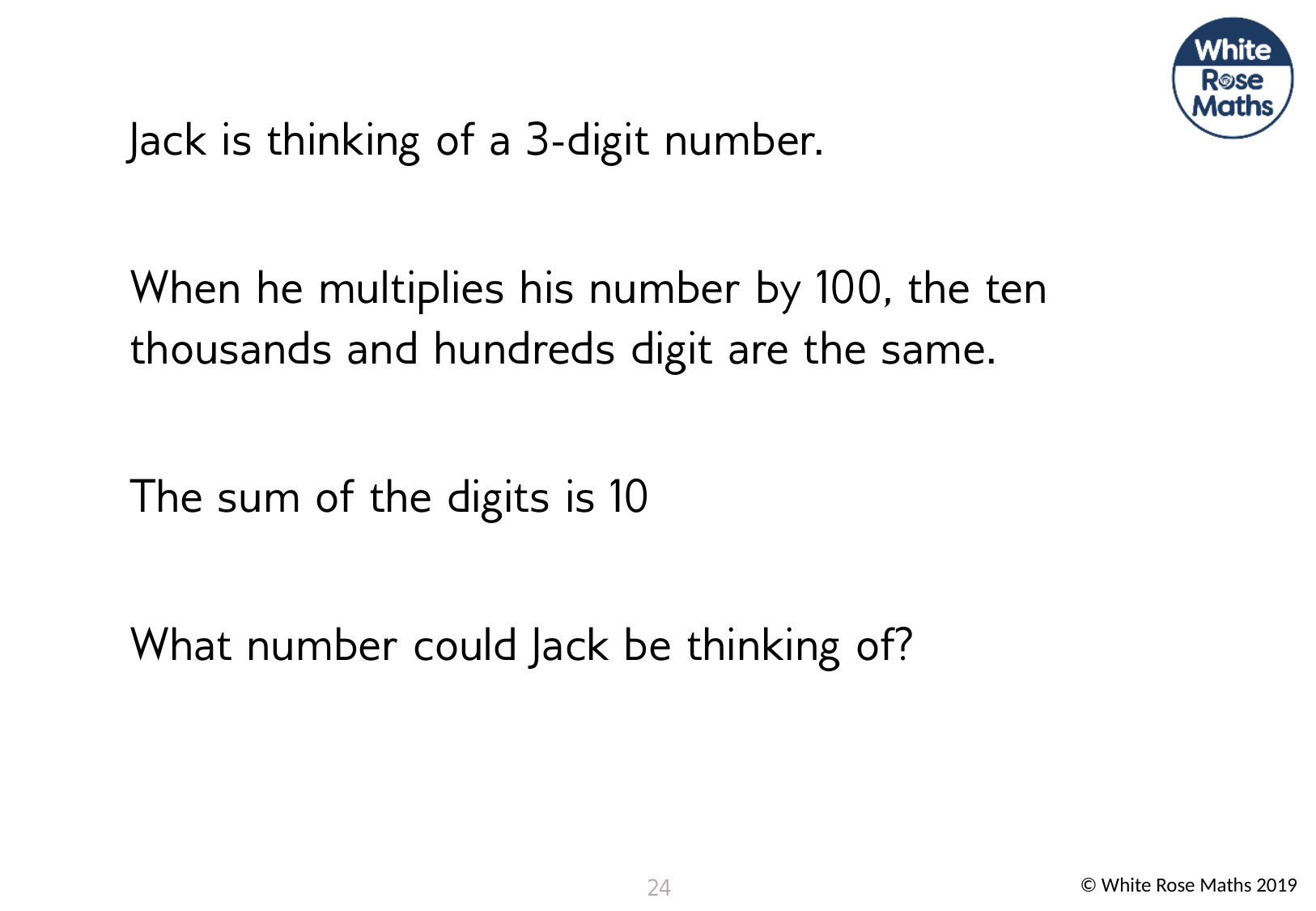

Jack is thinking of a 3-digit number.

When he multiplies his number by 100, the ten thousands and hundreds digit are the same.

The sum of the digits is 10

What number could Jack be thinking of?
24